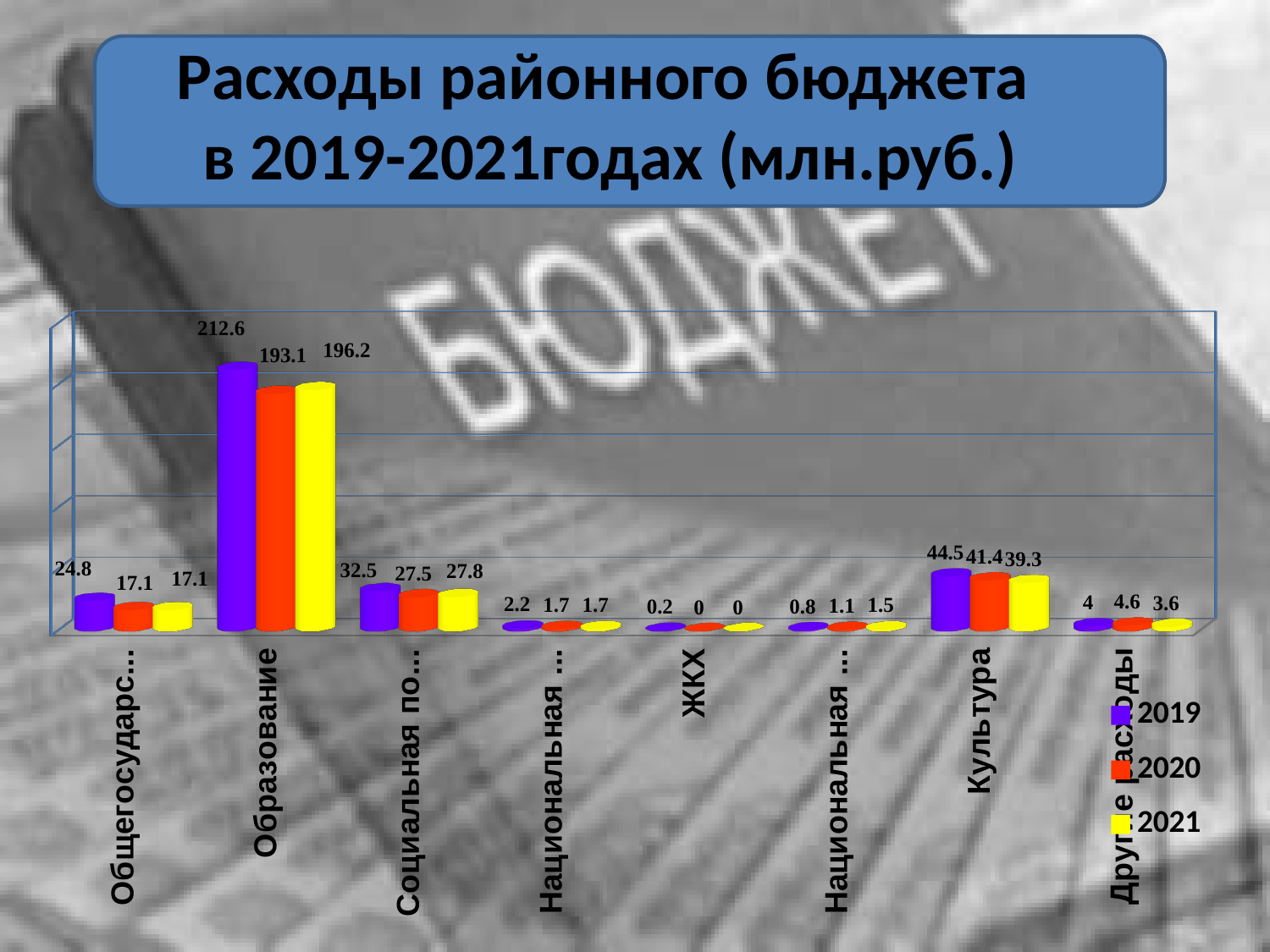

Расходы районного бюджета
в 2019-2021годах (млн.руб.)

[unsupported chart]